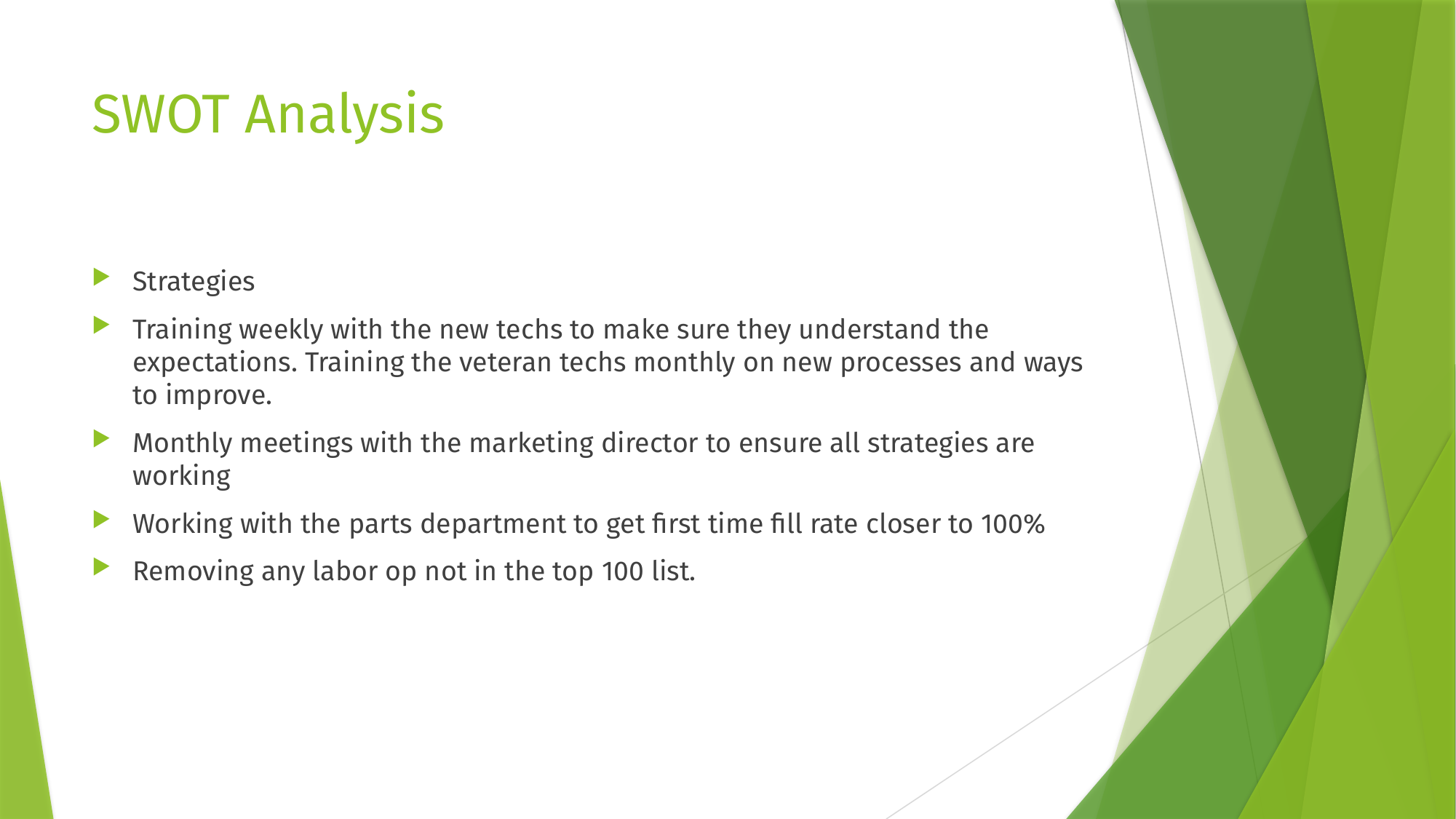

# SWOT Analysis
Strategies
Training weekly with the new techs to make sure they understand the expectations. Training the veteran techs monthly on new processes and ways to improve.
Monthly meetings with the marketing director to ensure all strategies are working
Working with the parts department to get first time fill rate closer to 100%
Removing any labor op not in the top 100 list.